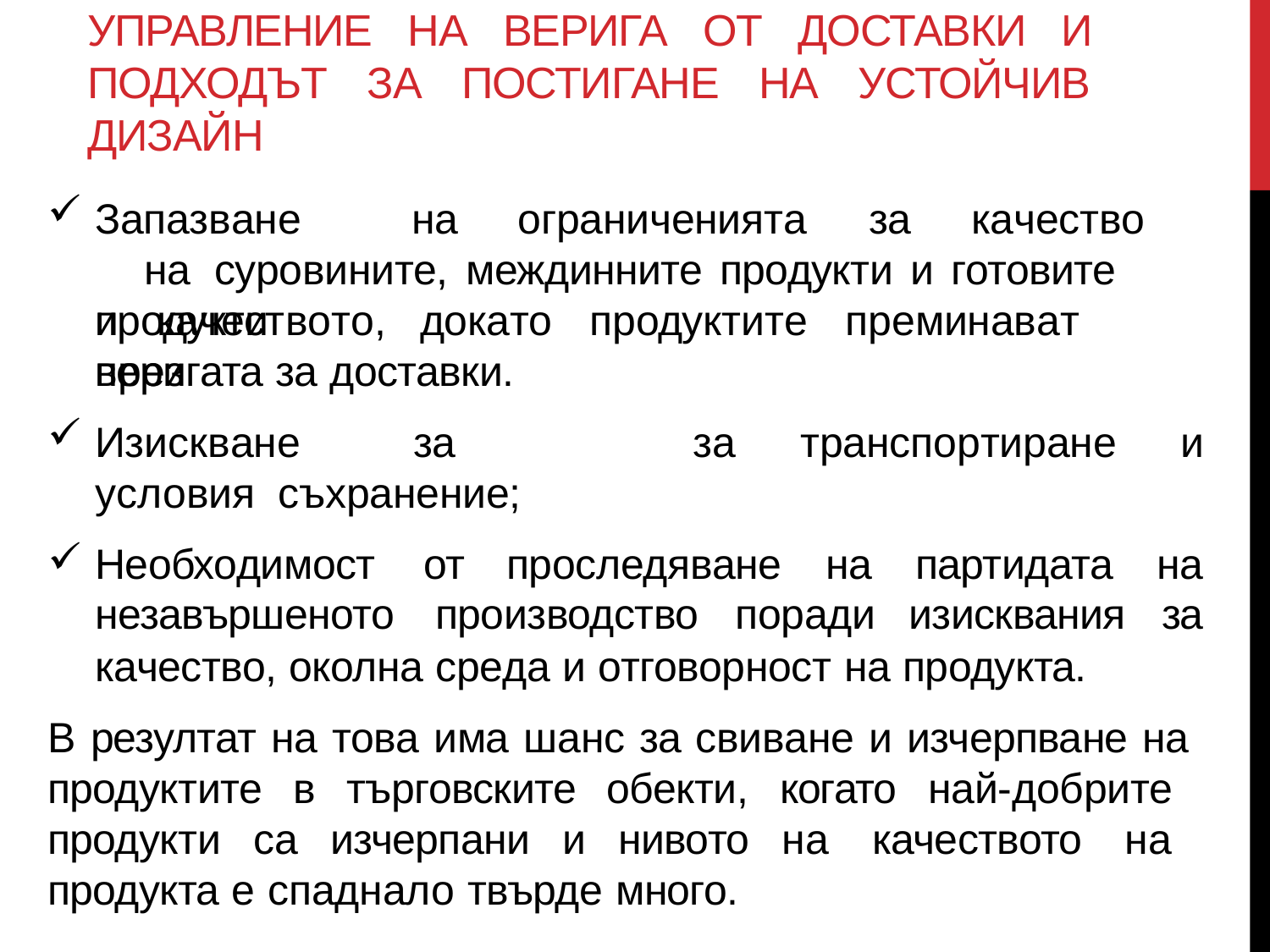

# УПРАВЛЕНИЕ НА ВЕРИГА ОТ ДОСТАВКИ И  ПОДХОДЪТ ЗА ПОСТИГАНЕ НА УСТОЙЧИВ  ДИЗАЙН
Запазване	на	ограниченията	за	качество	на  суровините, междинните продукти и готовите продукти
и	качеството,	докато	продуктите	преминават	през
веригата за доставки.
Изискване	за	условия  съхранение;
за	транспортиране	и
| Необходимост | от проследяване на | партидата | на |
| --- | --- | --- | --- |
| незавършеното | производство поради | изисквания | за |
качество, околна среда и отговорност на продукта.
В резултат на това има шанс за свиване и изчерпване на  продуктите в търговските обекти, когато най-добрите  продукти са изчерпани и нивото на качеството на  продукта е спаднало твърде много.